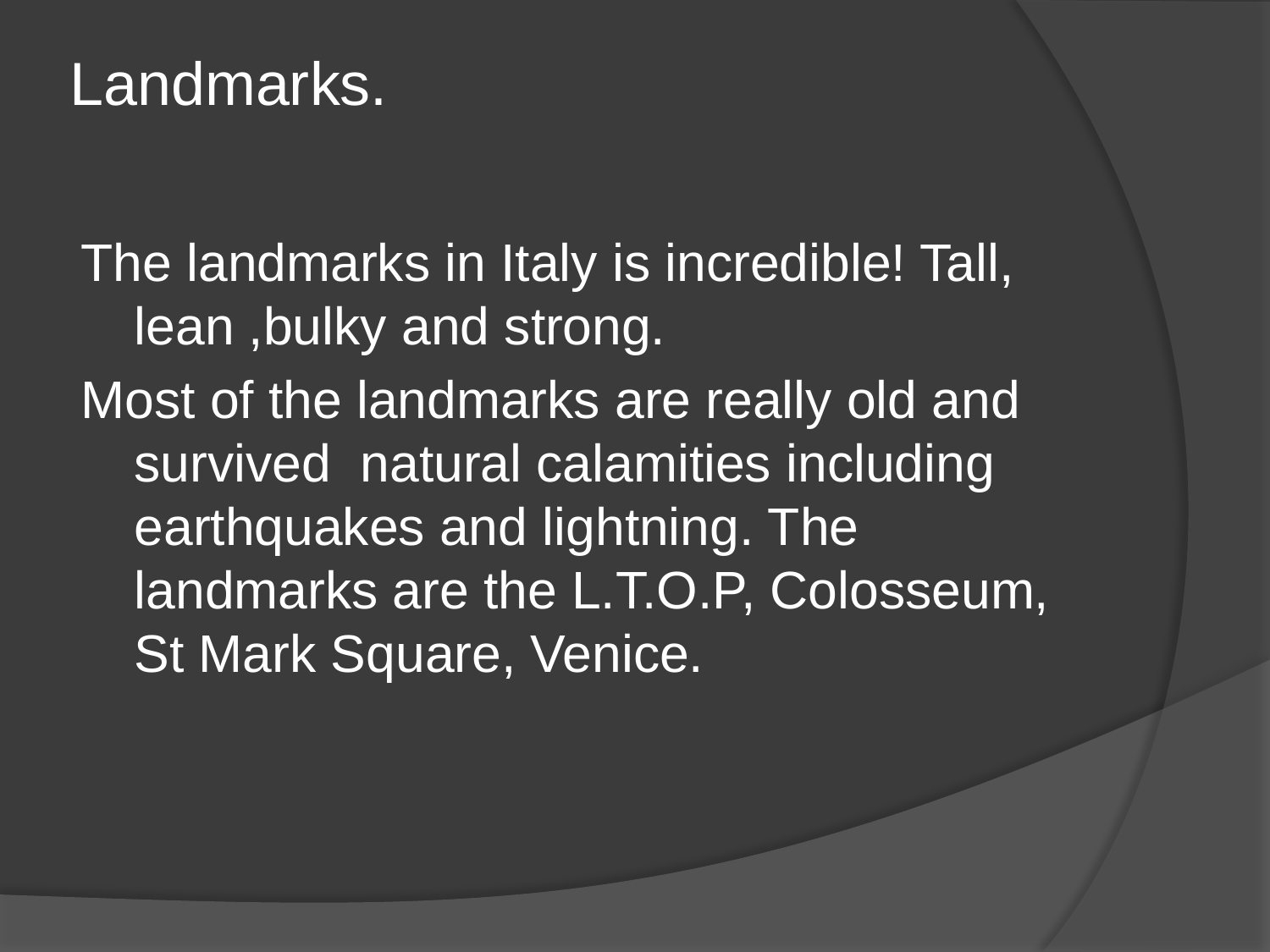

# Landmarks.
The landmarks in Italy is incredible! Tall, lean ,bulky and strong.
Most of the landmarks are really old and survived  natural calamities including earthquakes and lightning. The landmarks are the L.T.O.P, Colosseum, St Mark Square, Venice.